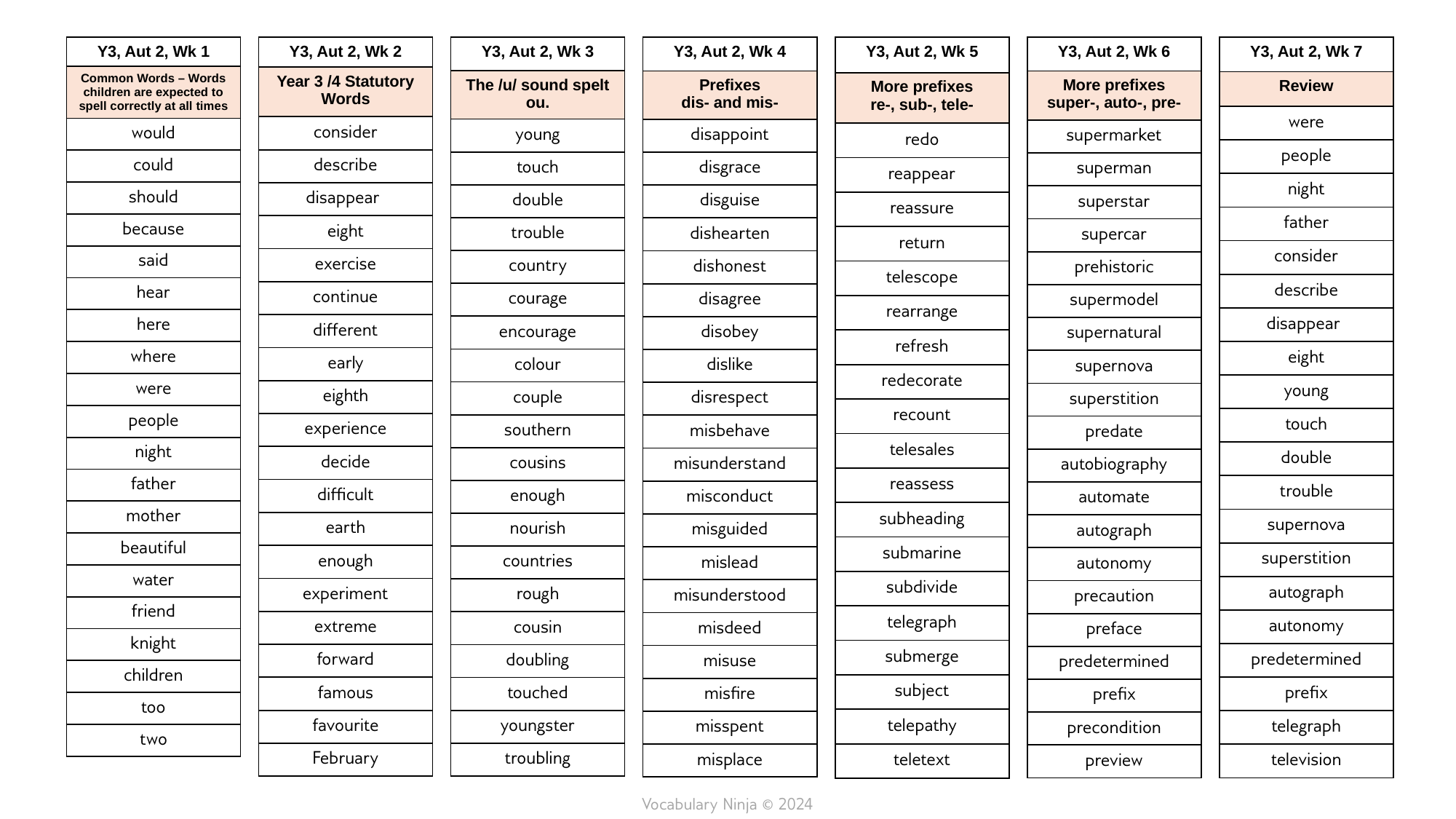

| Y3, Aut 2, Wk 6 |
| --- |
| More prefixes super-, auto-, pre- |
| supermarket |
| superman |
| superstar |
| supercar |
| prehistoric |
| supermodel |
| supernatural |
| supernova |
| superstition |
| predate |
| autobiography |
| automate |
| autograph |
| autonomy |
| precaution |
| preface |
| predetermined |
| prefix |
| precondition |
| preview |
| Y3, Aut 2, Wk 7 |
| --- |
| Review |
| were |
| people |
| night |
| father |
| consider |
| describe |
| disappear |
| eight |
| young |
| touch |
| double |
| trouble |
| supernova |
| superstition |
| autograph |
| autonomy |
| predetermined |
| prefix |
| telegraph |
| television |
| Y3, Aut 2, Wk 1 |
| --- |
| Common Words – Words children are expected to spell correctly at all times |
| would |
| could |
| should |
| because |
| said |
| hear |
| here |
| where |
| were |
| people |
| night |
| father |
| mother |
| beautiful |
| water |
| friend |
| knight |
| children |
| too |
| two |
| Y3, Aut 2, Wk 2 |
| --- |
| Year 3 /4 Statutory Words |
| consider |
| describe |
| disappear |
| eight |
| exercise |
| continue |
| different |
| early |
| eighth |
| experience |
| decide |
| difficult |
| earth |
| enough |
| experiment |
| extreme |
| forward |
| famous |
| favourite |
| February |
| Y3, Aut 2, Wk 5 |
| --- |
| More prefixes re-, sub-, tele- |
| redo |
| reappear |
| reassure |
| return |
| telescope |
| rearrange |
| refresh |
| redecorate |
| recount |
| telesales |
| reassess |
| subheading |
| submarine |
| subdivide |
| telegraph |
| submerge |
| subject |
| telepathy |
| teletext |
| Y3, Aut 2, Wk 3 |
| --- |
| The /u/ sound spelt ou. |
| young |
| touch |
| double |
| trouble |
| country |
| courage |
| encourage |
| colour |
| couple |
| southern |
| cousins |
| enough |
| nourish |
| countries |
| rough |
| cousin |
| doubling |
| touched |
| youngster |
| troubling |
| Y3, Aut 2, Wk 4 |
| --- |
| Prefixes dis- and mis- |
| disappoint |
| disgrace |
| disguise |
| dishearten |
| dishonest |
| disagree |
| disobey |
| dislike |
| disrespect |
| misbehave |
| misunderstand |
| misconduct |
| misguided |
| mislead |
| misunderstood |
| misdeed |
| misuse |
| misfire |
| misspent |
| misplace |
Vocabulary Ninja © 2024